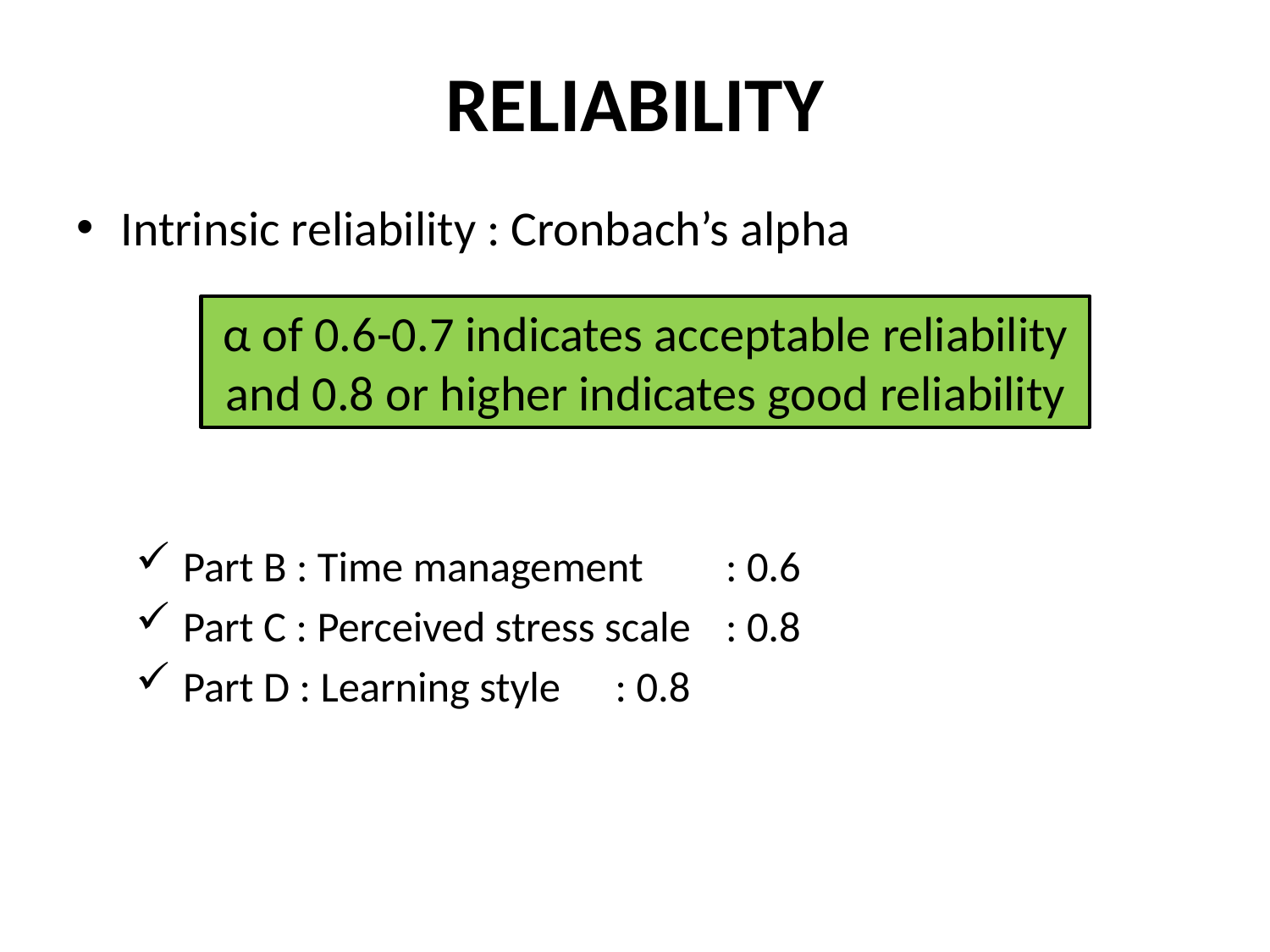

# RELIABILITY
Intrinsic reliability : Cronbach’s alpha

 Part B : Time management		: 0.6
 Part C : Perceived stress scale	: 0.8
 Part D : Learning style		: 0.8

α of 0.6-0.7 indicates acceptable reliability and 0.8 or higher indicates good reliability